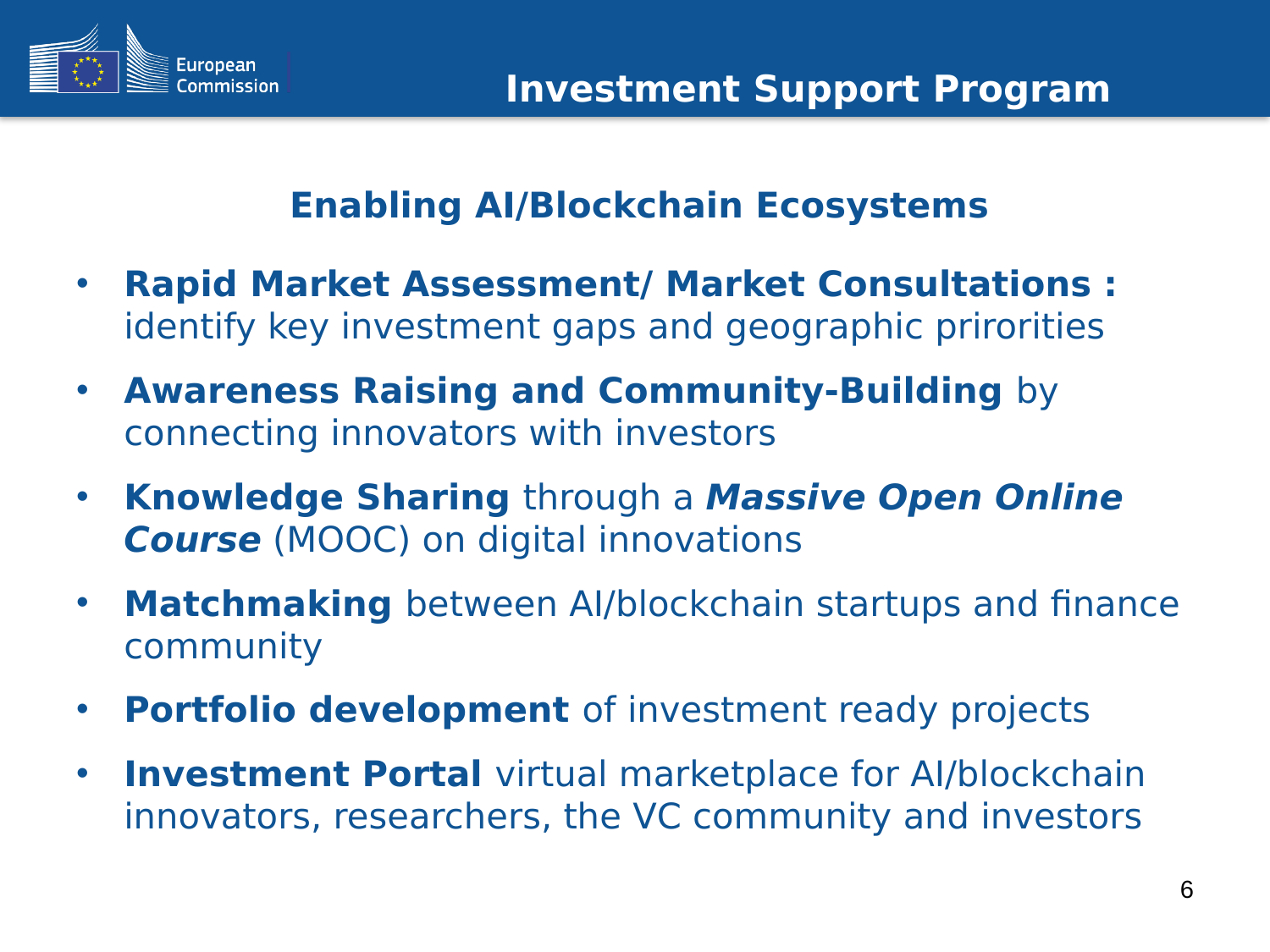

# Investment Support Program
Enabling AI/Blockchain Ecosystems

Rapid Market Assessment/ Market Consultations : identify key investment gaps and geographic prirorities

Awareness Raising and Community-Building by connecting innovators with investors

Knowledge Sharing through a Massive Open Online Course (MOOC) on digital innovations

Matchmaking between AI/blockchain startups and finance community

Portfolio development of investment ready projects

Investment Portal virtual marketplace for AI/blockchain innovators, researchers, the VC community and investors

6